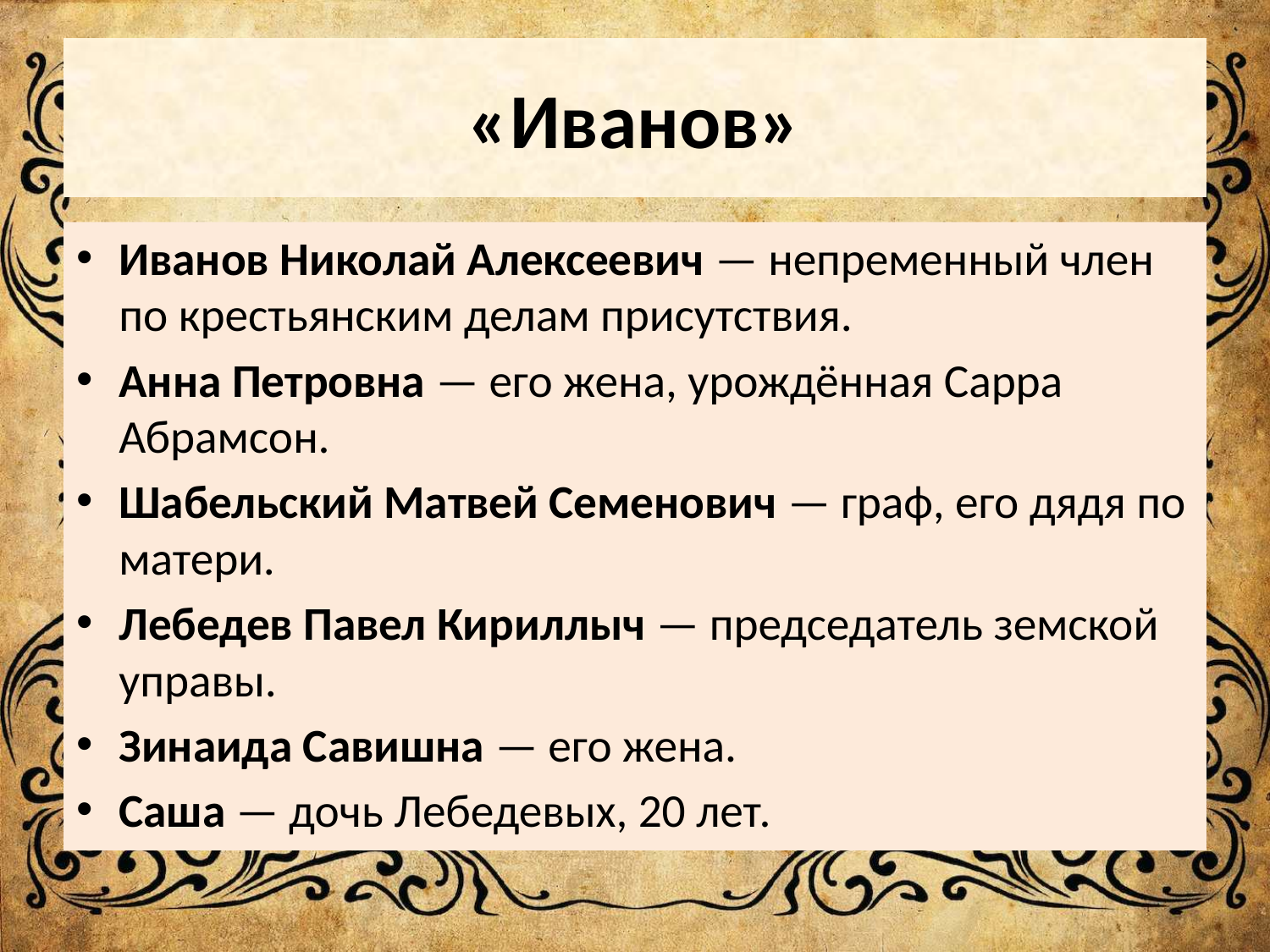

# «Иванов»
Иванов Николай Алексеевич — непременный член по крестьянским делам присутствия.
Анна Петровна — его жена, урождённая Сарра Абрамсон.
Шабельский Матвей Семенович — граф, его дядя по матери.
Лебедев Павел Кириллыч — председатель земской управы.
Зинаида Савишна — его жена.
Саша — дочь Лебедевых, 20 лет.